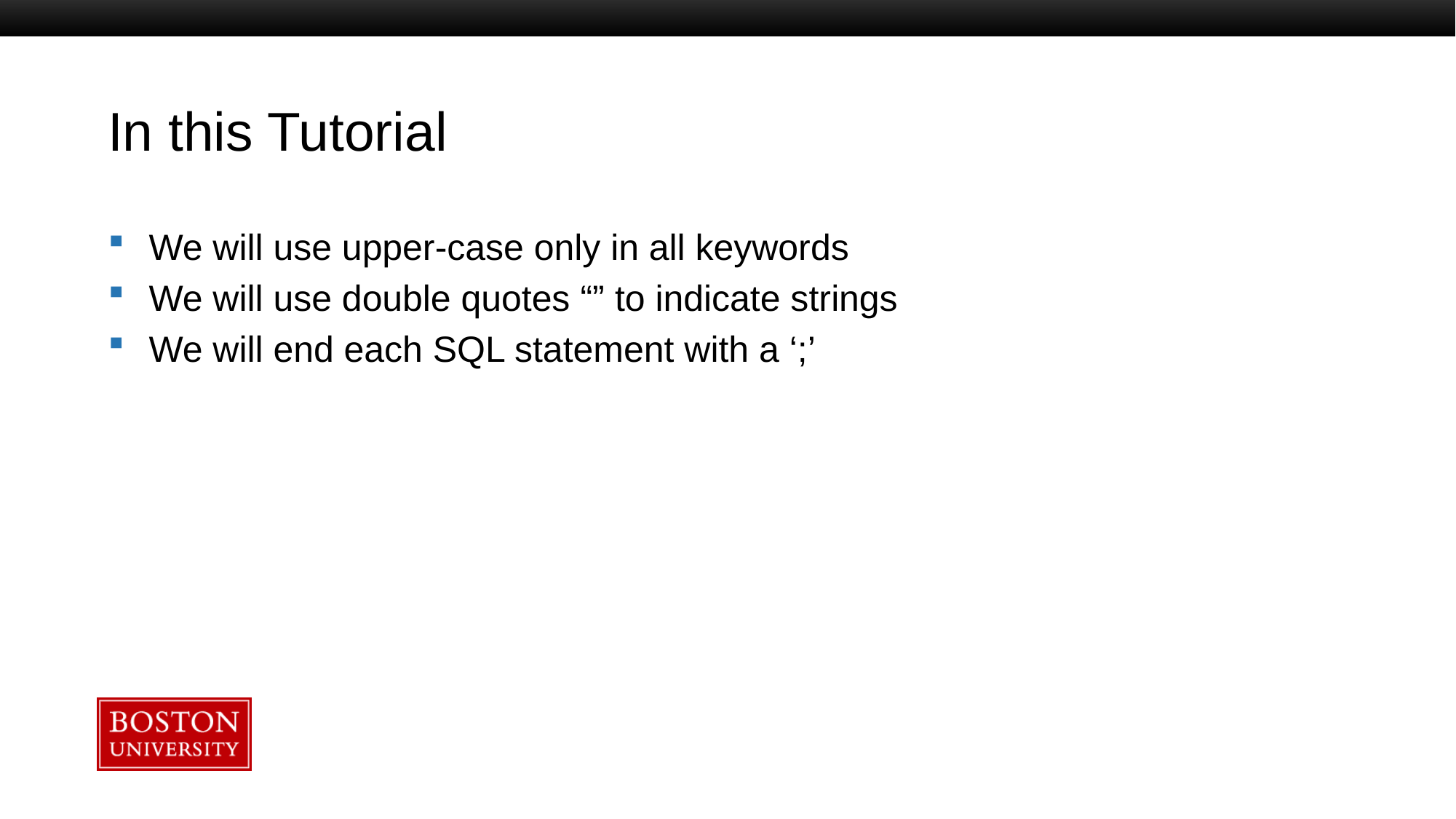

# In this Tutorial
We will use upper-case only in all keywords
We will use double quotes “” to indicate strings
We will end each SQL statement with a ‘;’